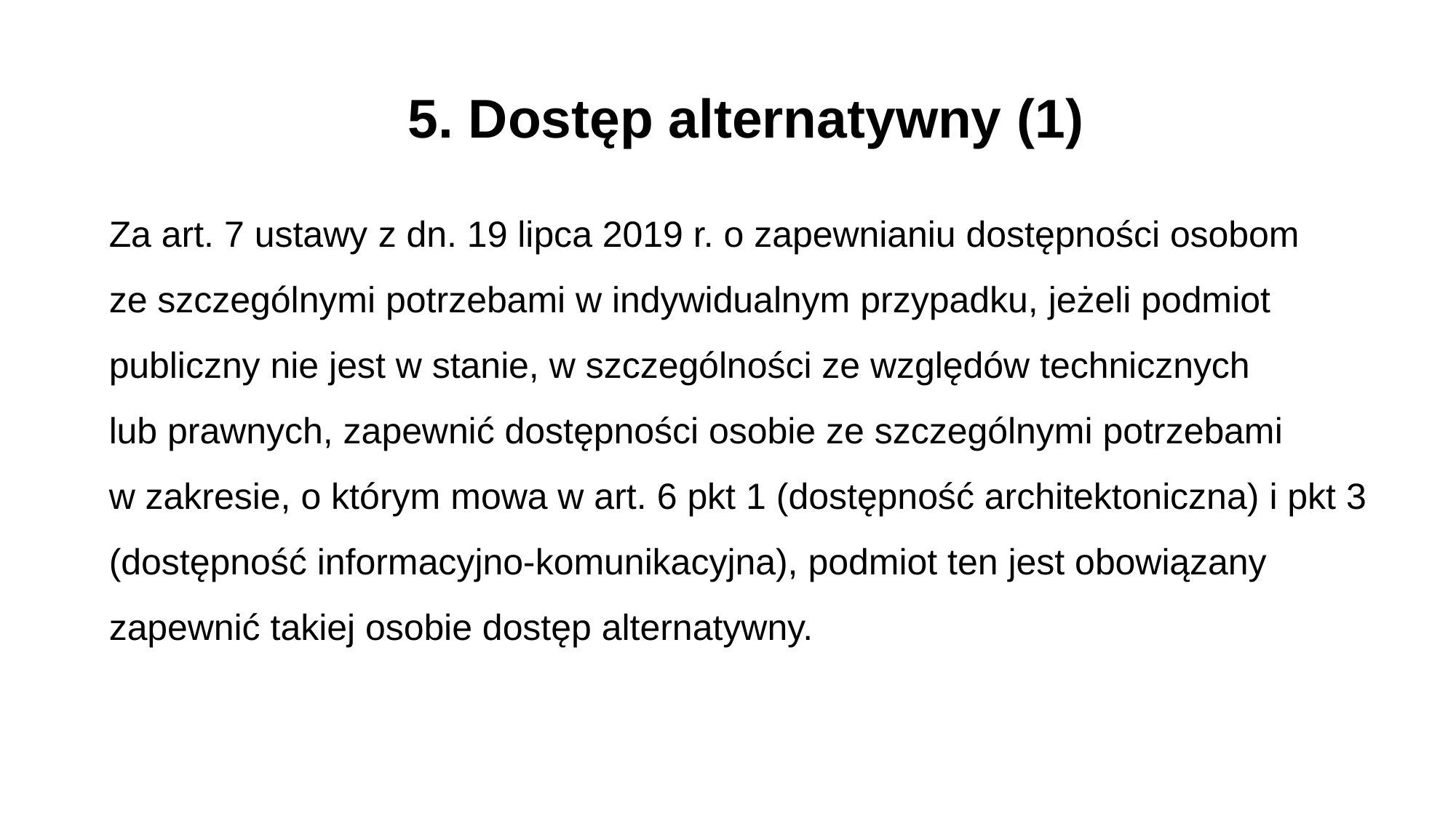

5. Dostęp alternatywny (1)
Za art. 7 ustawy z dn. 19 lipca 2019 r. o zapewnianiu dostępności osobom
ze szczególnymi potrzebami w indywidualnym przypadku, jeżeli podmiot publiczny nie jest w stanie, w szczególności ze względów technicznych
lub prawnych, zapewnić dostępności osobie ze szczególnymi potrzebami
w zakresie, o którym mowa w art. 6 pkt 1 (dostępność architektoniczna) i pkt 3 (dostępność informacyjno-komunikacyjna), podmiot ten jest obowiązany zapewnić takiej osobie dostęp alternatywny.